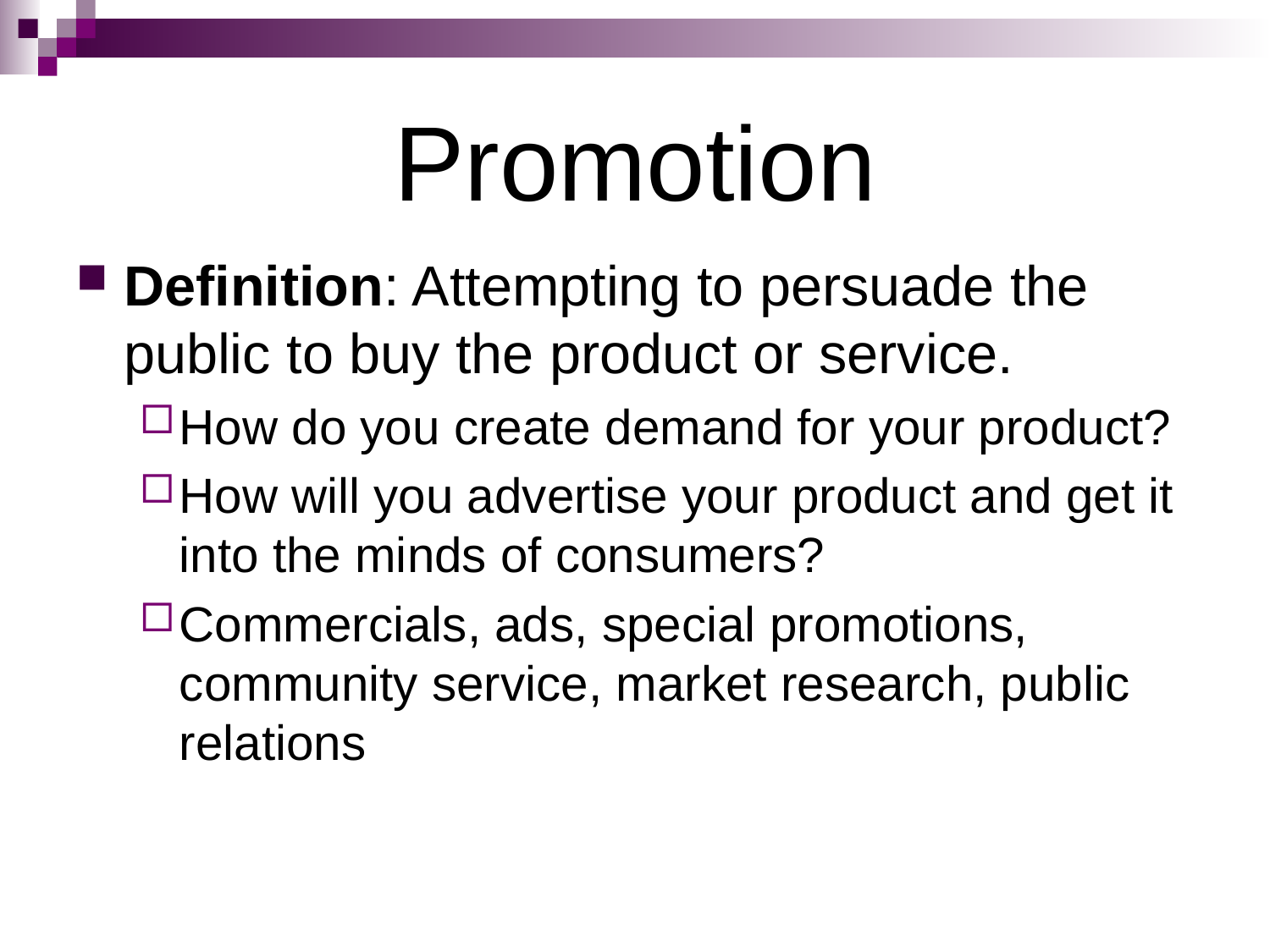

# Promotion
Definition: Attempting to persuade the public to buy the product or service.
How do you create demand for your product?
How will you advertise your product and get it into the minds of consumers?
Commercials, ads, special promotions, community service, market research, public relations